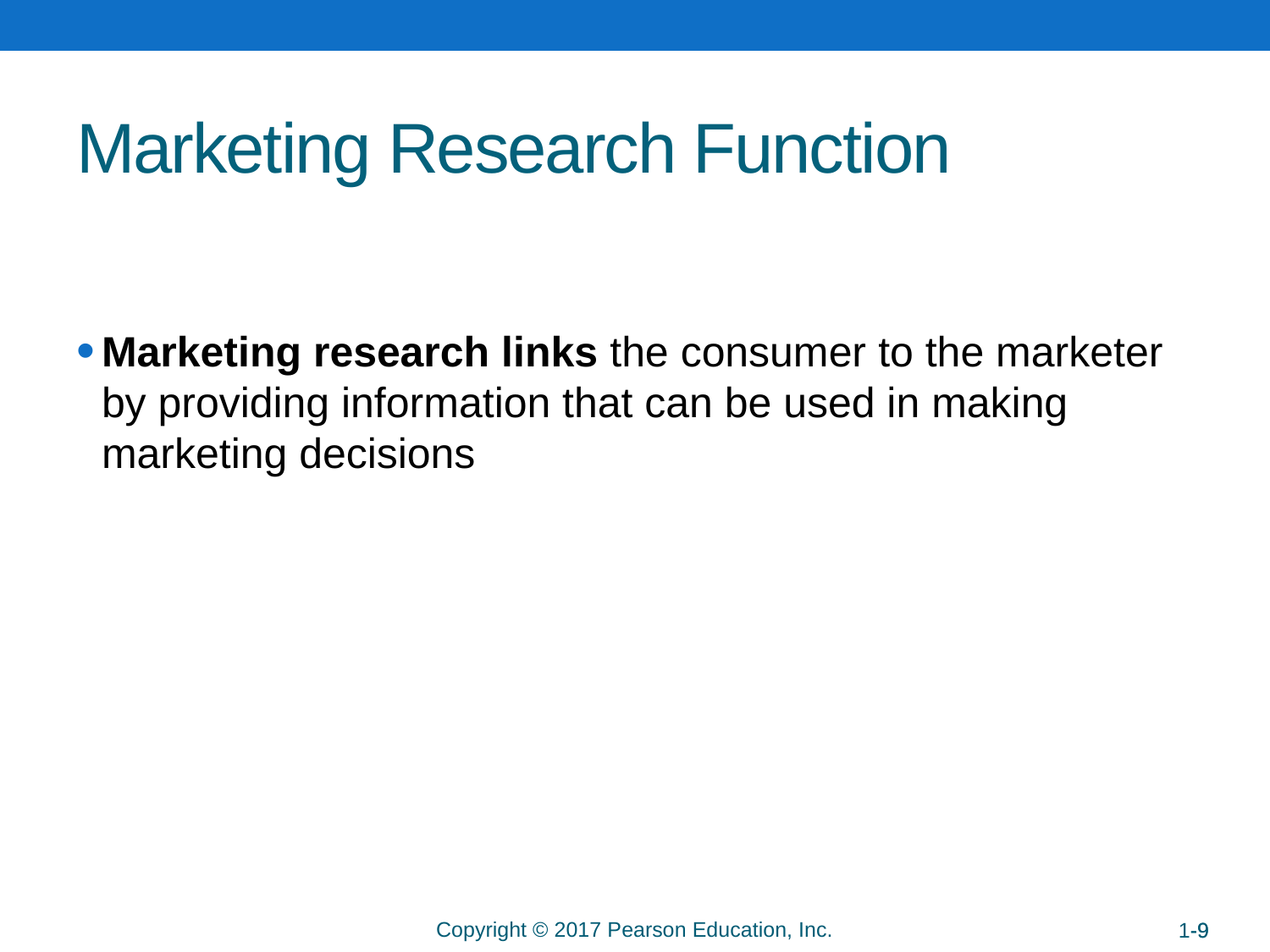

Copyright © 2014 Pearson Education, Inc.

# Marketing Research Function
Marketing research links the consumer to the marketer by providing information that can be used in making marketing decisions